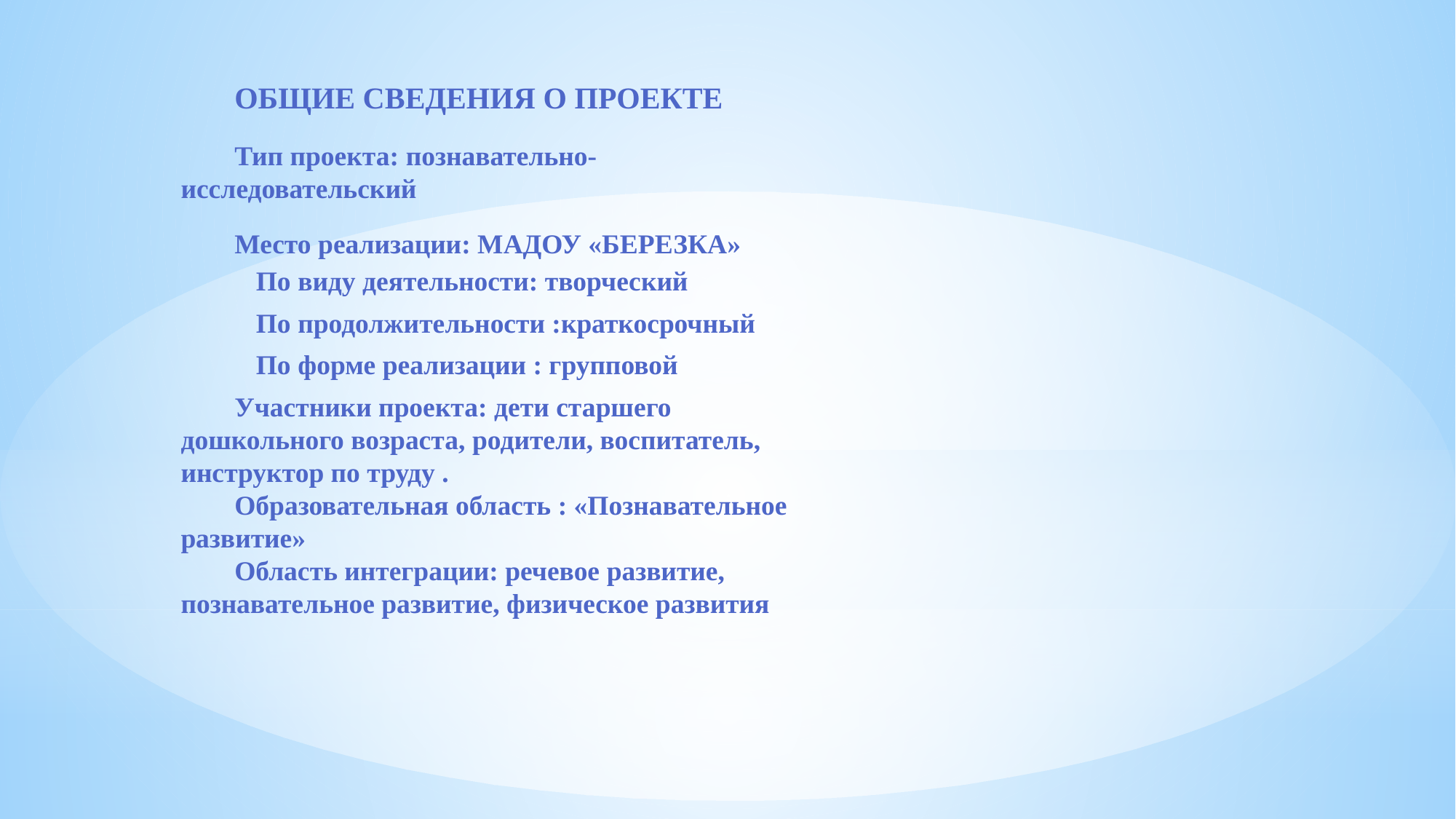

ОБЩИЕ СВЕДЕНИЯ О ПРОЕКТЕ
Тип проекта: познавательно-      исследовательский
Место реализации: МАДОУ «БЕРЕЗКА»
По виду деятельности: творческий
По продолжительности :краткосрочный
По форме реализации : групповой
Участники проекта: дети старшего дошкольного возраста, родители, воспитатель, инструктор по труду .
Образовательная область : «Познавательное развитие»
Область интеграции: речевое развитие, познавательное развитие, физическое развития